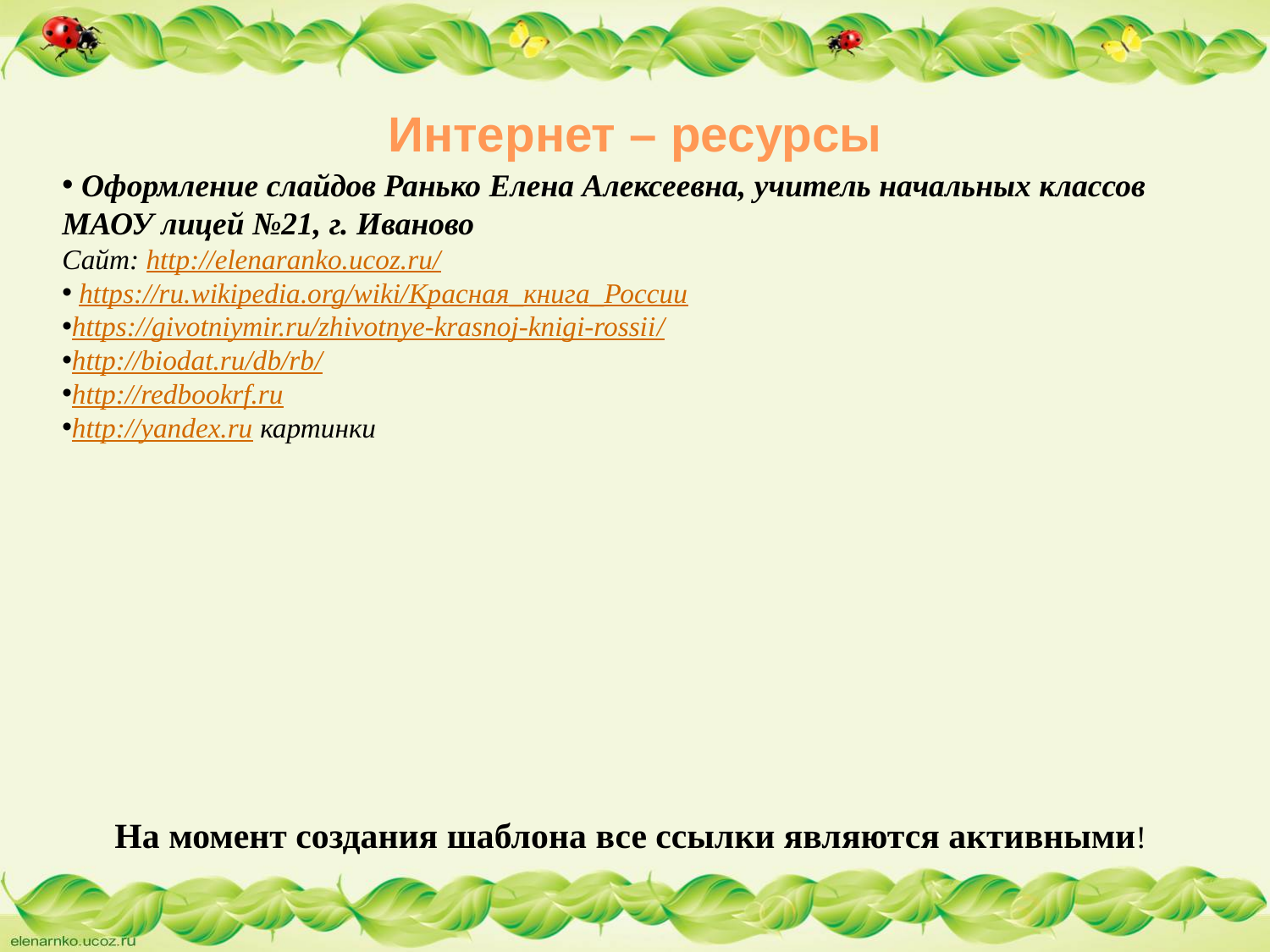

Интернет – ресурсы

 Оформление слайдов Ранько Елена Алексеевна, учитель начальных классов  МАОУ лицей №21, г. Иваново
Сайт: http://elenaranko.ucoz.ru/
 https://ru.wikipedia.org/wiki/Красная_книга_России
https://givotniymir.ru/zhivotnye-krasnoj-knigi-rossii/
http://biodat.ru/db/rb/
http://redbookrf.ru
http://yandex.ru картинки
На момент создания шаблона все ссылки являются активными!